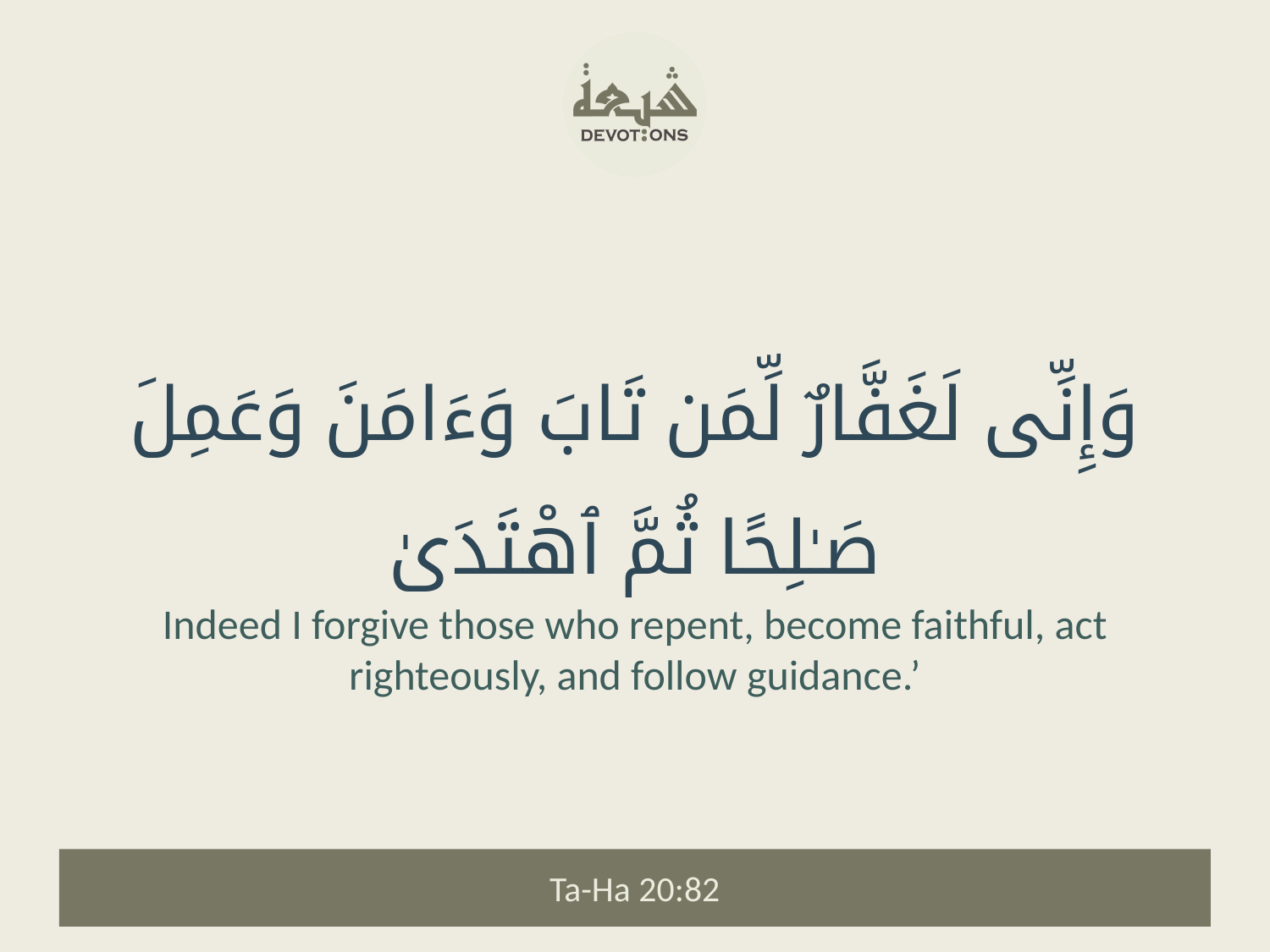

وَإِنِّى لَغَفَّارٌ لِّمَن تَابَ وَءَامَنَ وَعَمِلَ صَـٰلِحًا ثُمَّ ٱهْتَدَىٰ
Indeed I forgive those who repent, become faithful, act righteously, and follow guidance.’
Ta-Ha 20:82